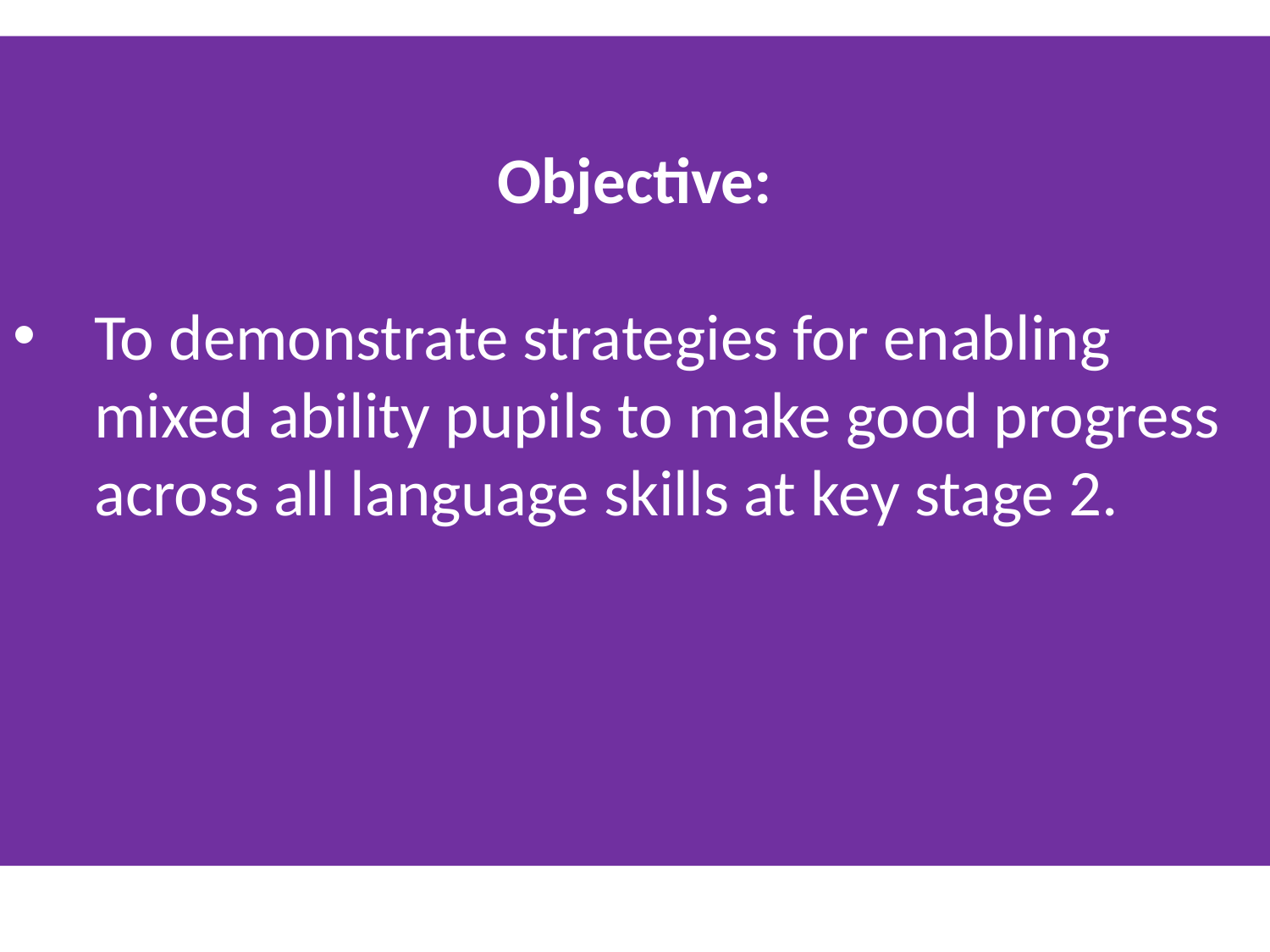

Objective:

To demonstrate strategies for enabling mixed ability pupils to make good progress across all language skills at key stage 2.